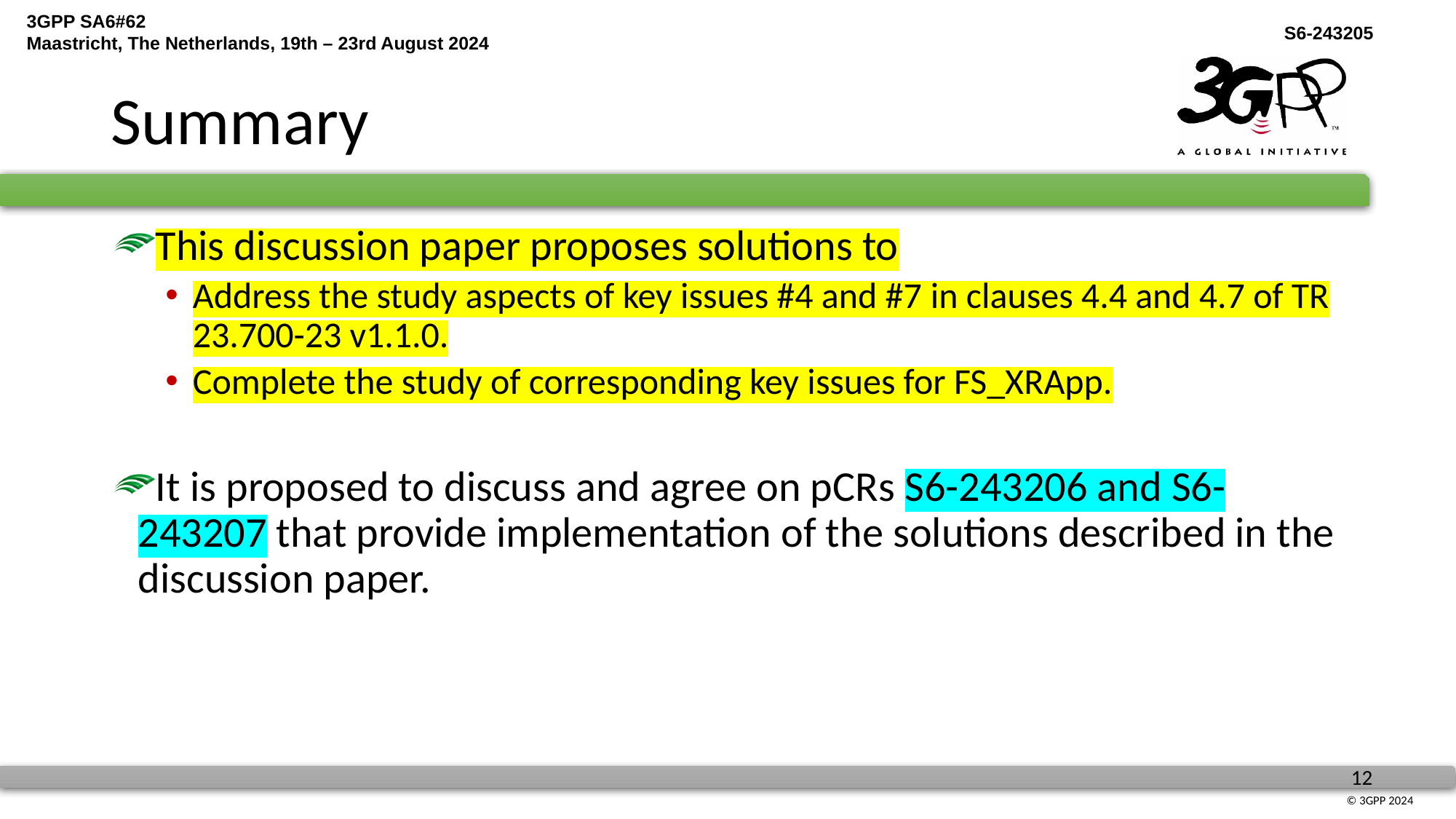

# Summary
This discussion paper proposes solutions to
Address the study aspects of key issues #4 and #7 in clauses 4.4 and 4.7 of TR 23.700-23 v1.1.0.
Complete the study of corresponding key issues for FS_XRApp.

It is proposed to discuss and agree on pCRs S6-243206 and S6-243207 that provide implementation of the solutions described in the discussion paper.